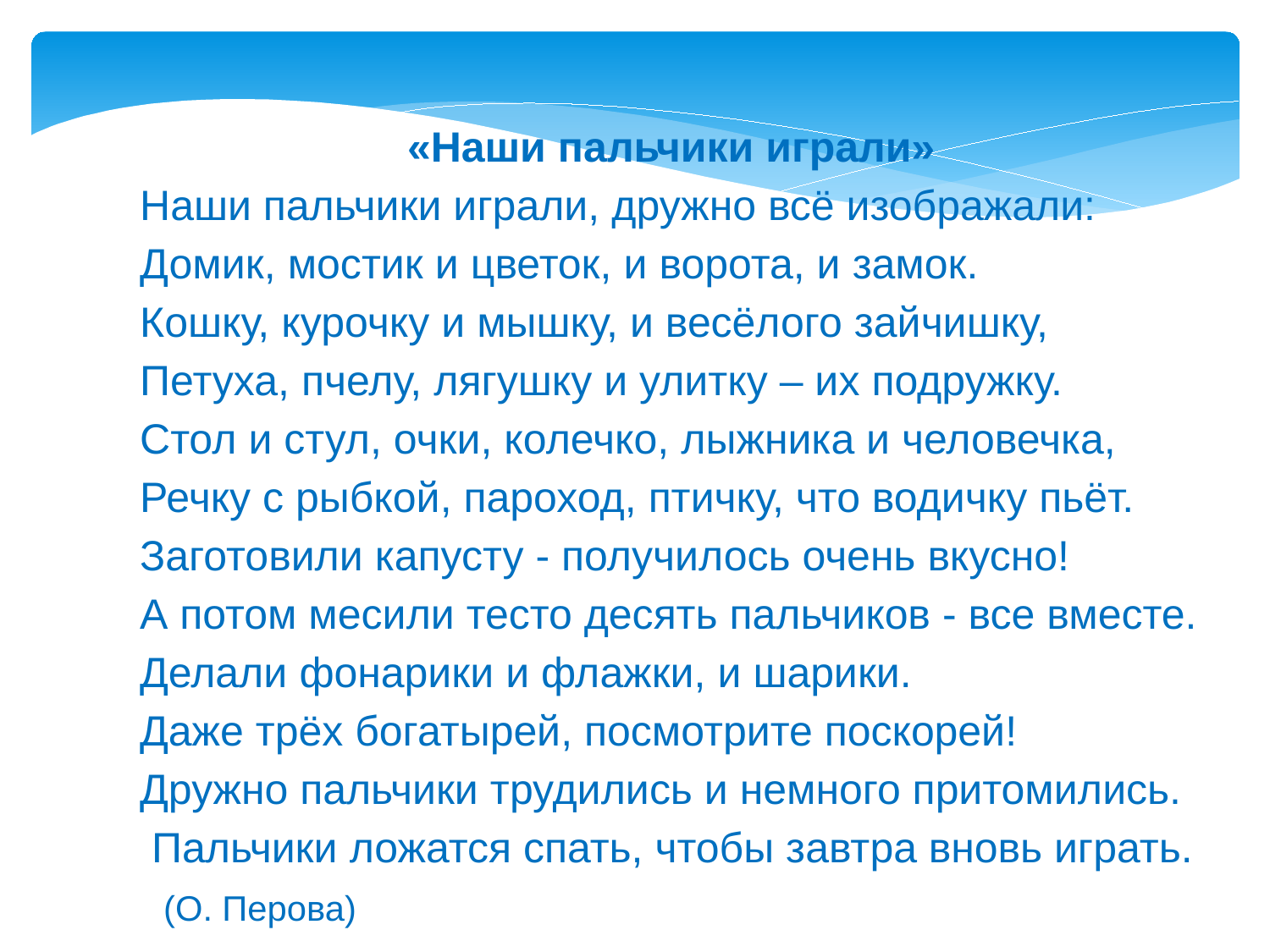

«Наши пальчики играли»
Наши пальчики играли, дружно всё изображали:
Домик, мостик и цветок, и ворота, и замок.
Кошку, курочку и мышку, и весёлого зайчишку,
Петуха, пчелу, лягушку и улитку – их подружку.
Стол и стул, очки, колечко, лыжника и человечка,
Речку с рыбкой, пароход, птичку, что водичку пьёт.
Заготовили капусту - получилось очень вкусно!
А потом месили тесто десять пальчиков - все вместе.
Делали фонарики и флажки, и шарики.
Даже трёх богатырей, посмотрите поскорей!
Дружно пальчики трудились и немного притомились.
 Пальчики ложатся спать, чтобы завтра вновь играть.
  (О. Перова)